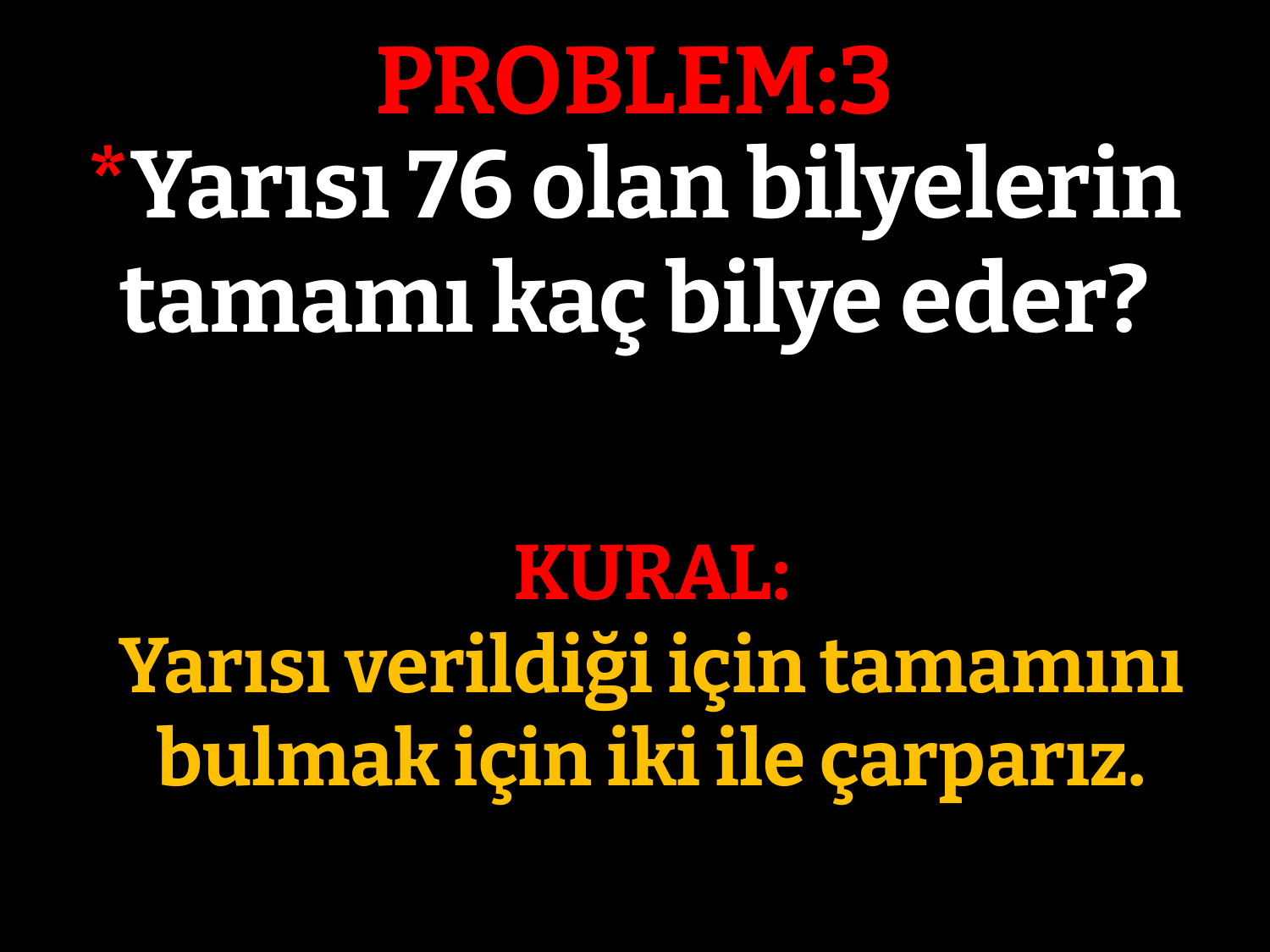

PROBLEM:3
*Yarısı 76 olan bilyelerin tamamı kaç bilye eder?
KURAL:
Yarısı verildiği için tamamını bulmak için iki ile çarparız.